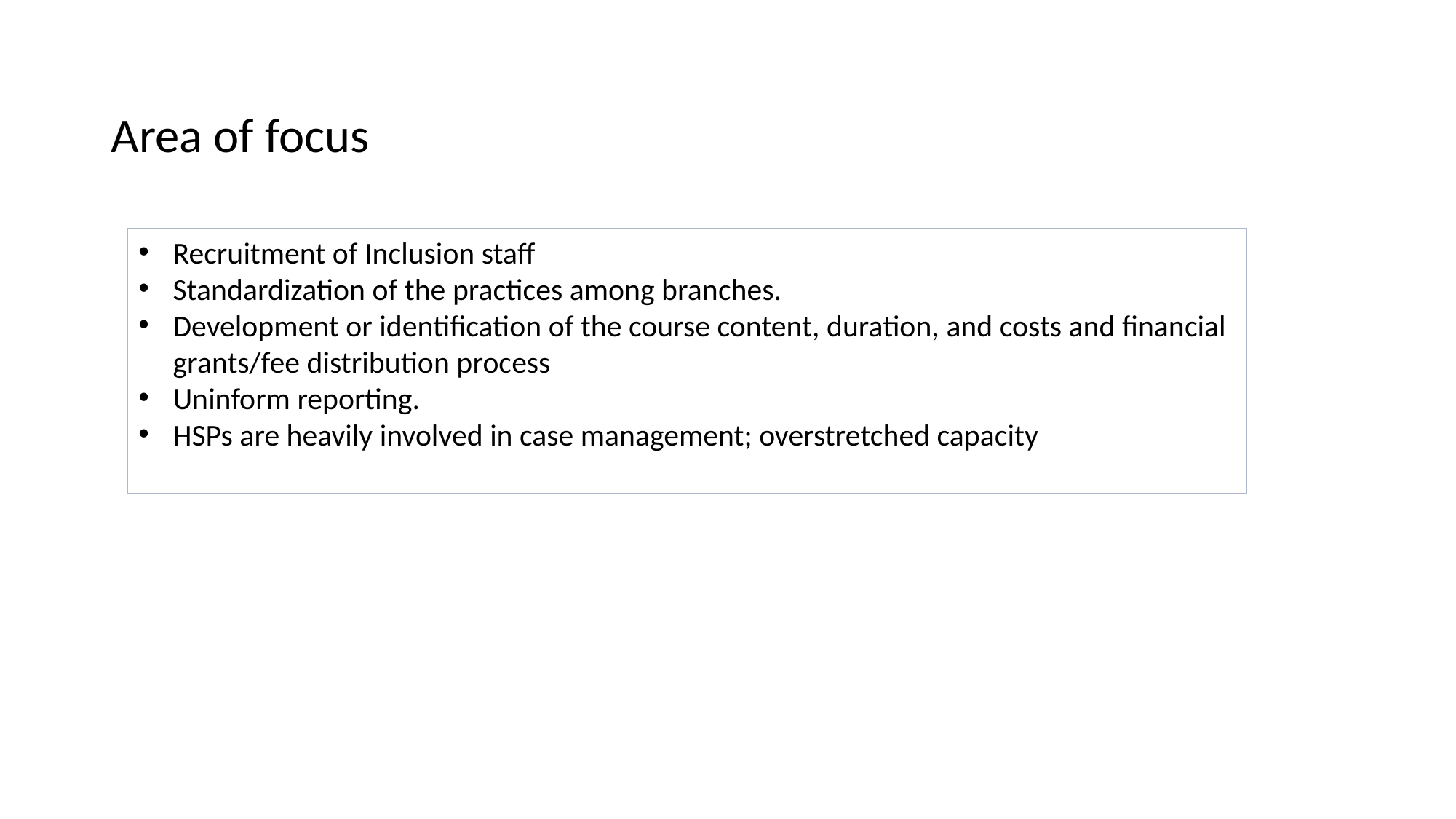

# Area of focus

Recruitment of Inclusion staff
Standardization of the practices among branches.
Development or identification of the course content, duration, and costs and financial grants/fee distribution process
Uninform reporting.
HSPs are heavily involved in case management; overstretched capacity